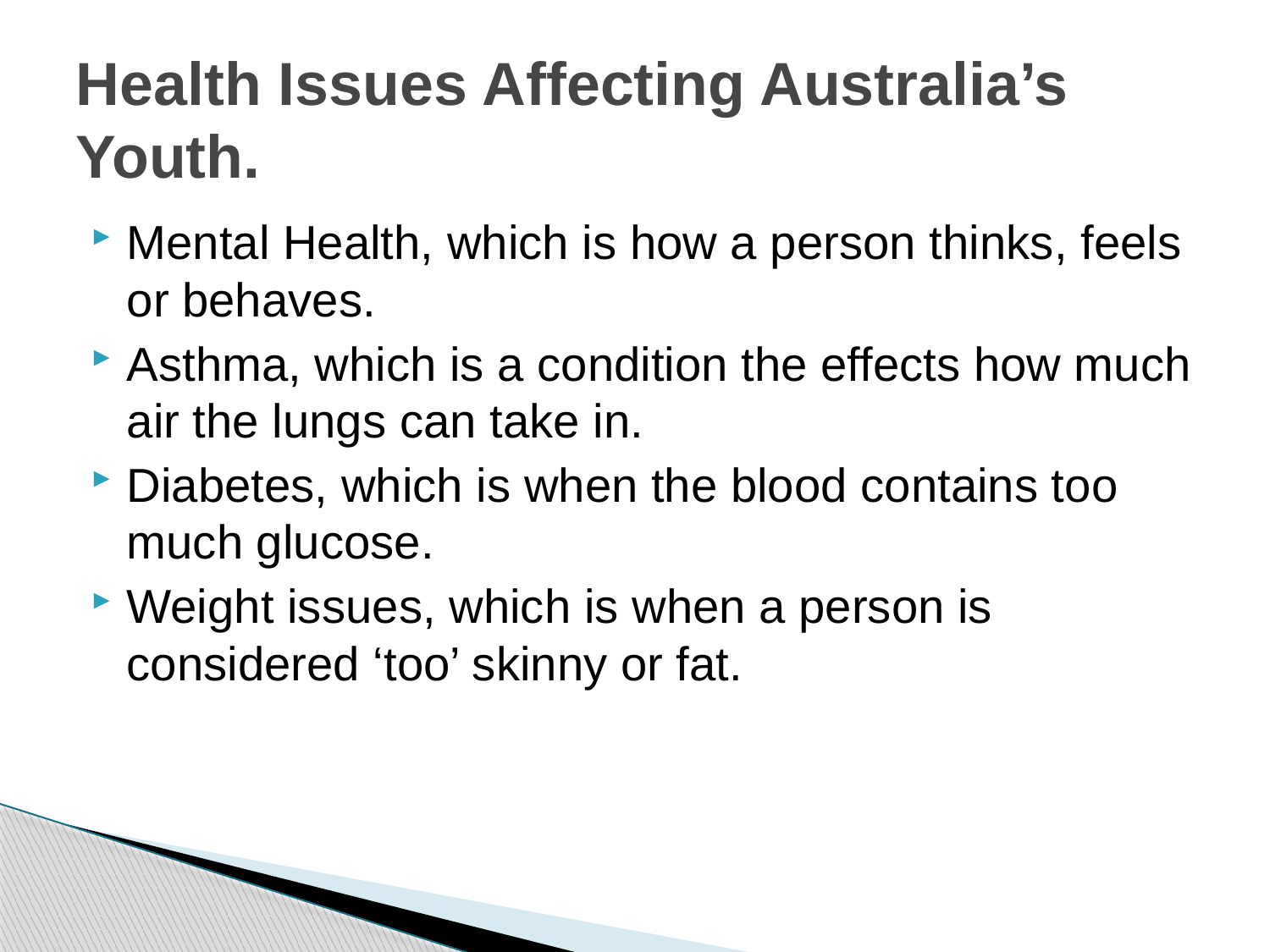

# Health Issues Affecting Australia’s Youth.
Mental Health, which is how a person thinks, feels or behaves.
Asthma, which is a condition the effects how much air the lungs can take in.
Diabetes, which is when the blood contains too much glucose.
Weight issues, which is when a person is considered ‘too’ skinny or fat.